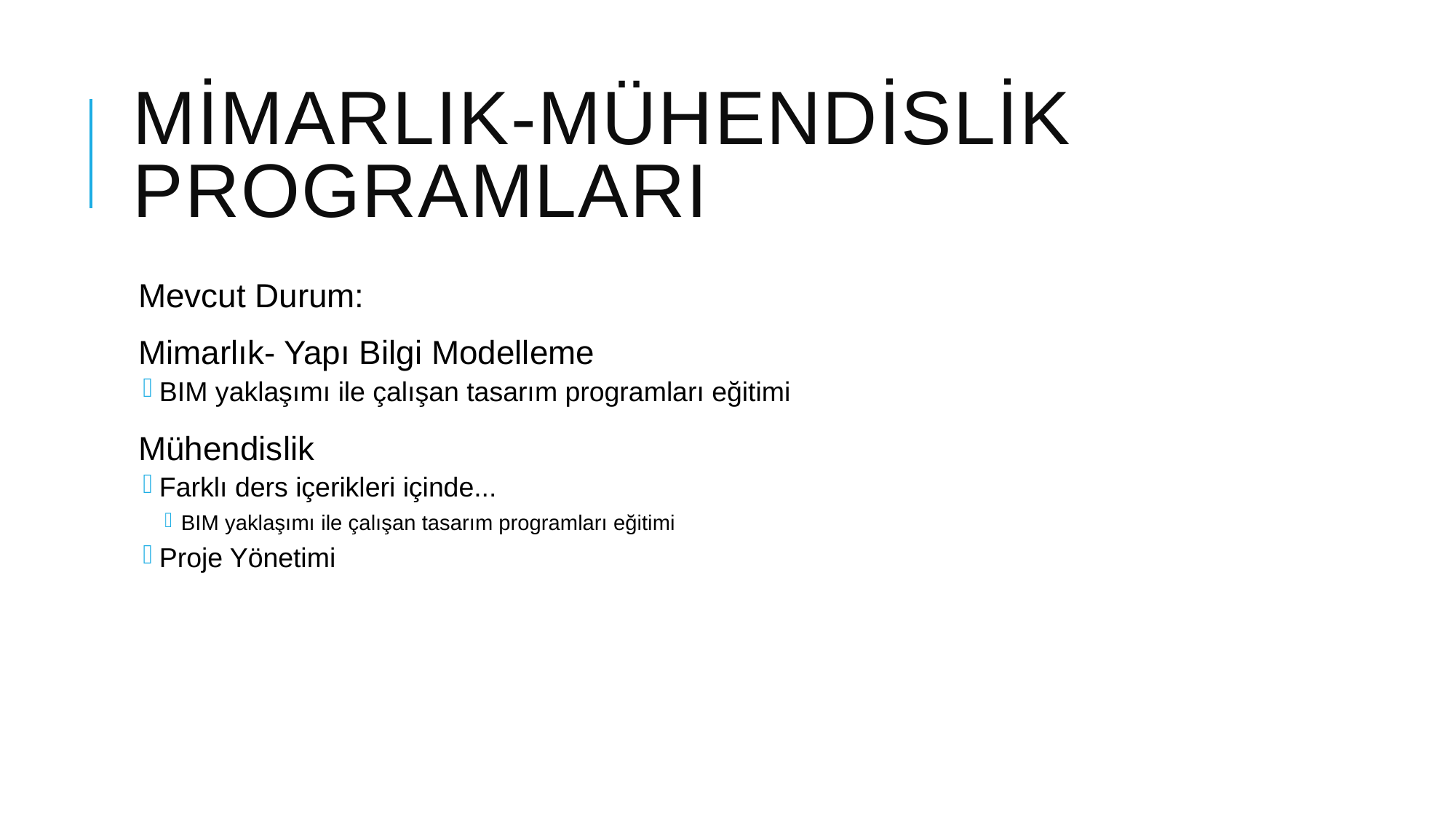

# MİMARLIK-MÜHENDİSLİK PROGRAMLARI
Mevcut Durum:
Mimarlık- Yapı Bilgi Modelleme
BIM yaklaşımı ile çalışan tasarım programları eğitimi
Mühendislik
Farklı ders içerikleri içinde...
BIM yaklaşımı ile çalışan tasarım programları eğitimi
Proje Yönetimi